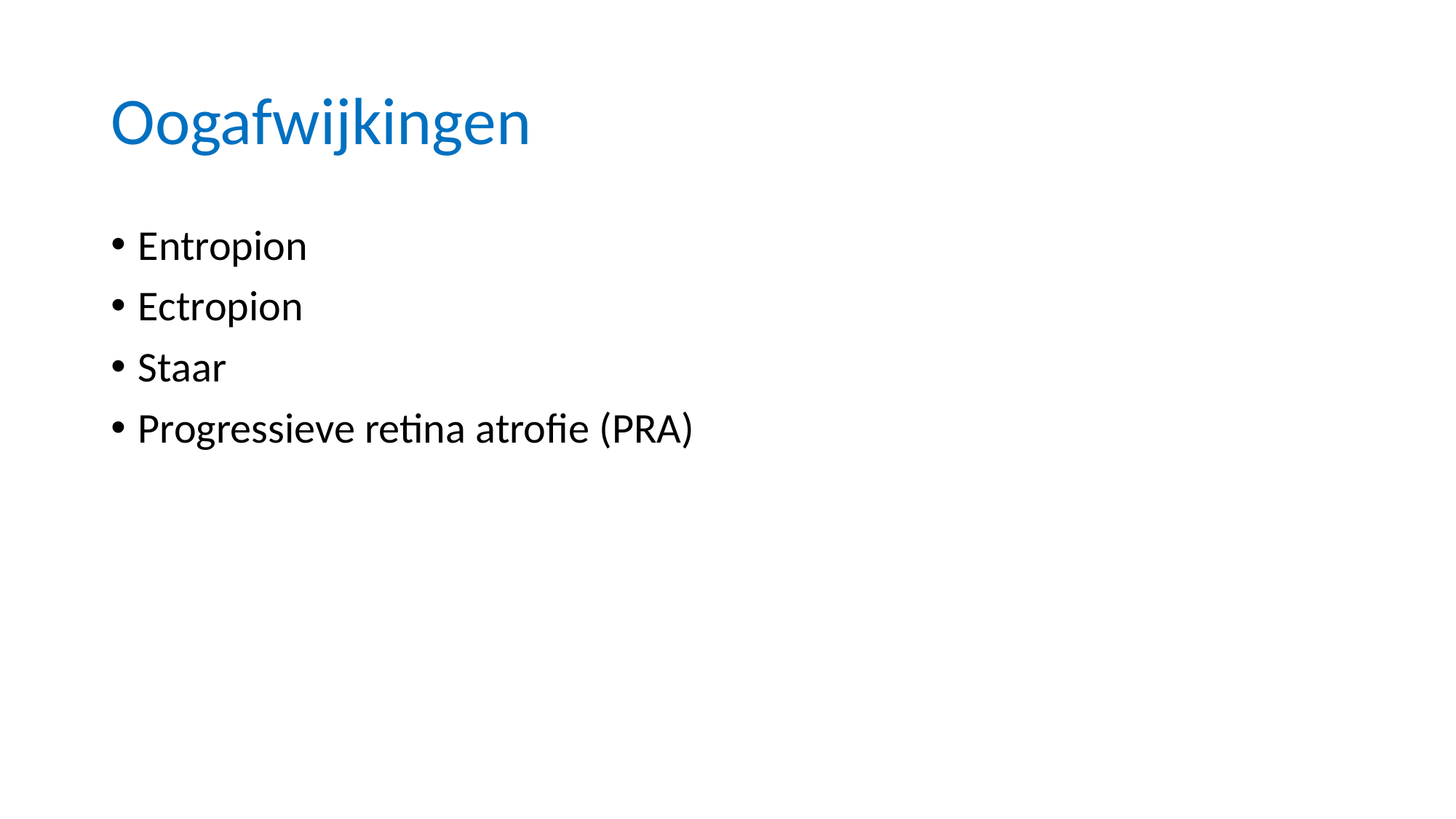

# Oogafwijkingen
Entropion
Ectropion
Staar
Progressieve retina atrofie (PRA)